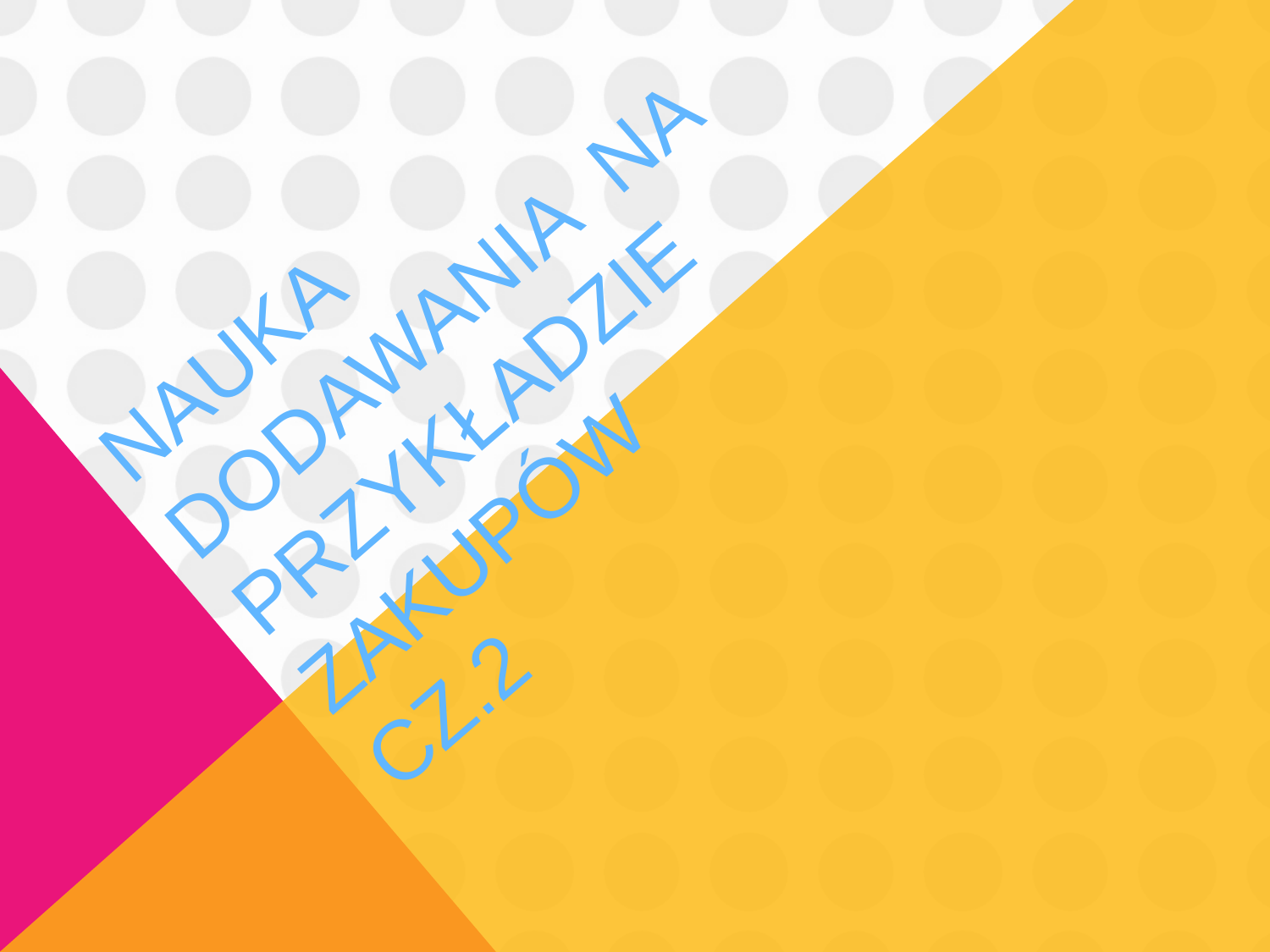

# Nauka dodawania  na przykładzie zakupów cz.2